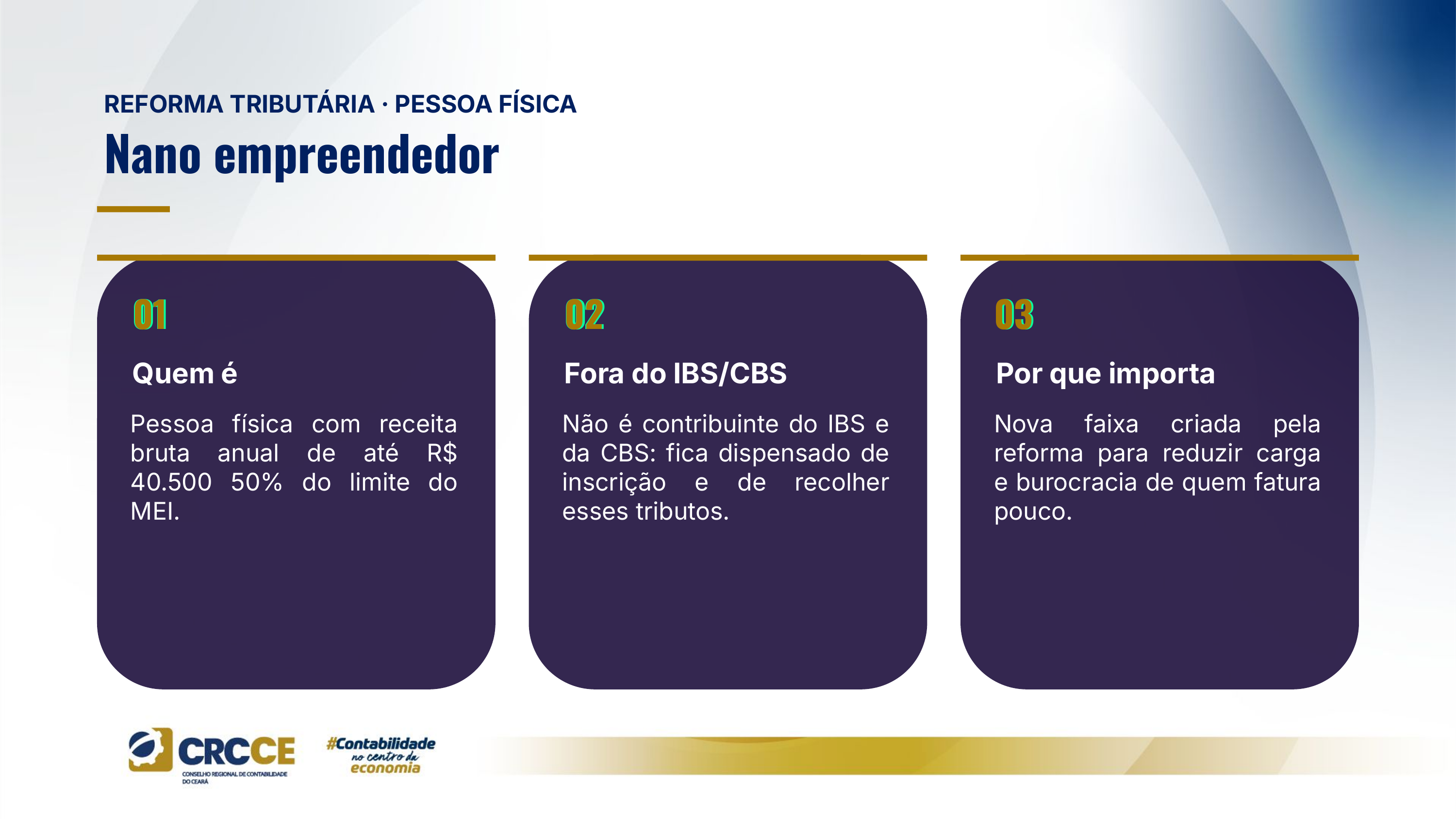

REFORMA TRIBUTÁRIA · PESSOA FÍSICA
Nano empreendedor

01
01
01
02
02
02
03
03
Quem é
Fora do IBS/CBS
Por que importa
Pessoa física com receita bruta anual de até R$ 40.500 50% do limite do MEI.
Não é contribuinte do IBS e da CBS: fica dispensado de inscrição e de recolher esses tributos.
Nova faixa criada pela reforma para reduzir carga e burocracia de quem fatura pouco.